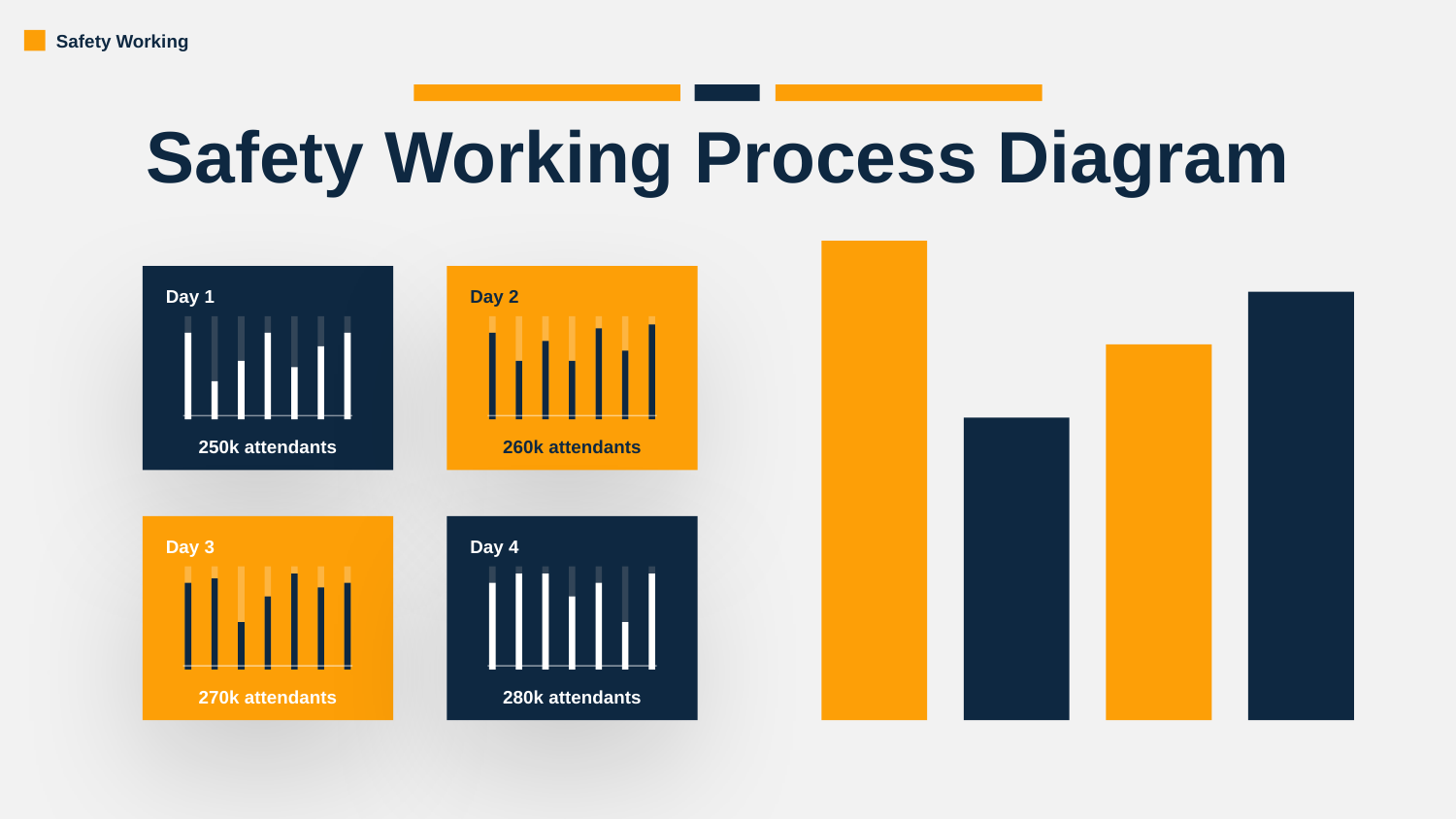

Safety Working Process Diagram

Day 1

250k attendants

Day 2

260k attendants

Day 3

270k attendants

Day 4

280k attendants